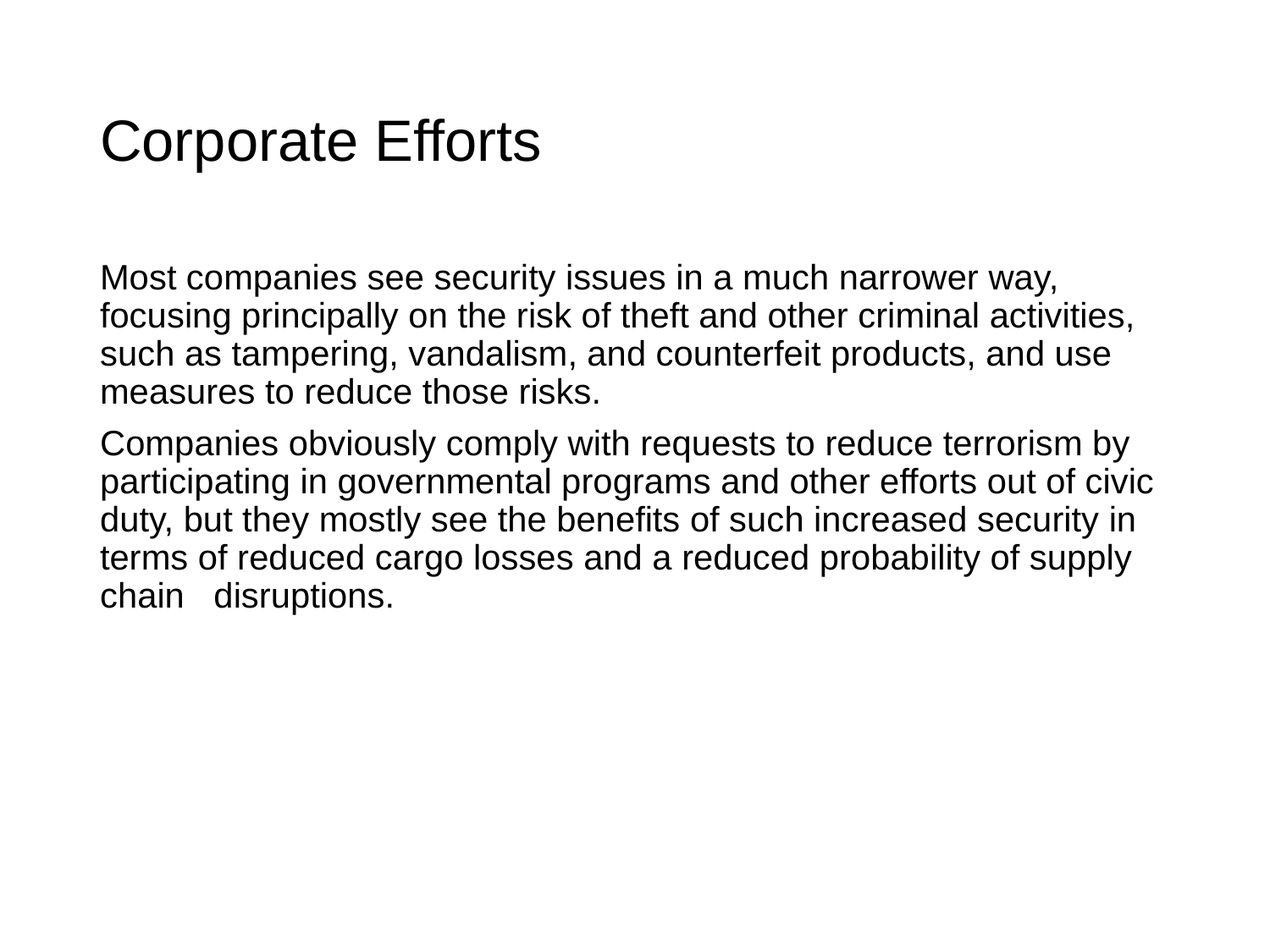

# Corporate Efforts
Most companies see security issues in a much narrower way, focusing principally on the risk of theft and other criminal activities, such as tampering, vandalism, and counterfeit products, and use measures to reduce those risks.
Companies obviously comply with requests to reduce terrorism by participating in governmental programs and other efforts out of civic duty, but they mostly see the benefits of such increased security in terms of reduced cargo losses and a reduced probability of supply chain   disruptions.